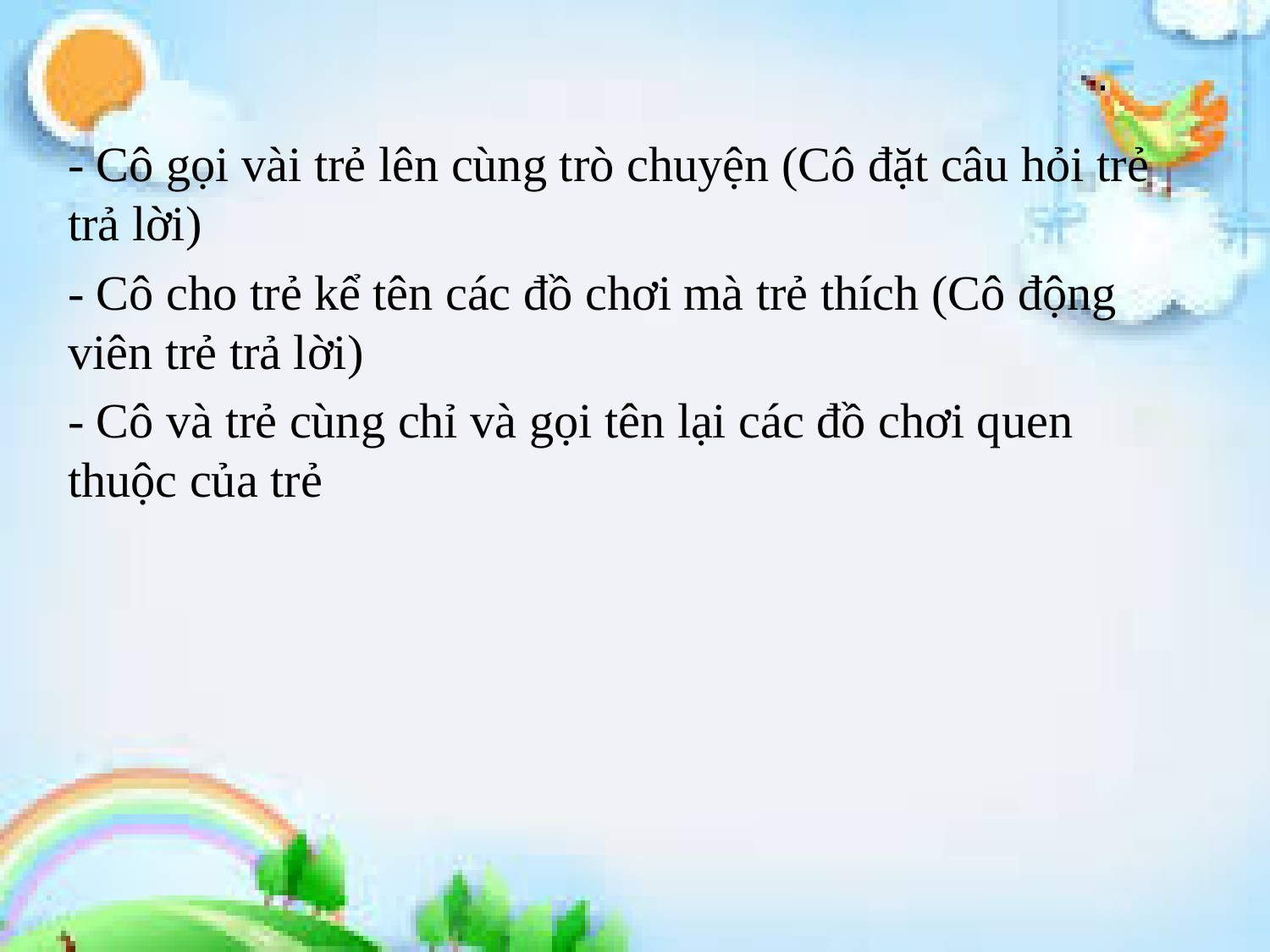

- Cô gọi vài trẻ lên cùng trò chuyện (Cô đặt câu hỏi trẻ trả lời)
- Cô cho trẻ kể tên các đồ chơi mà trẻ thích (Cô động viên trẻ trả lời)
- Cô và trẻ cùng chỉ và gọi tên lại các đồ chơi quen thuộc của trẻ